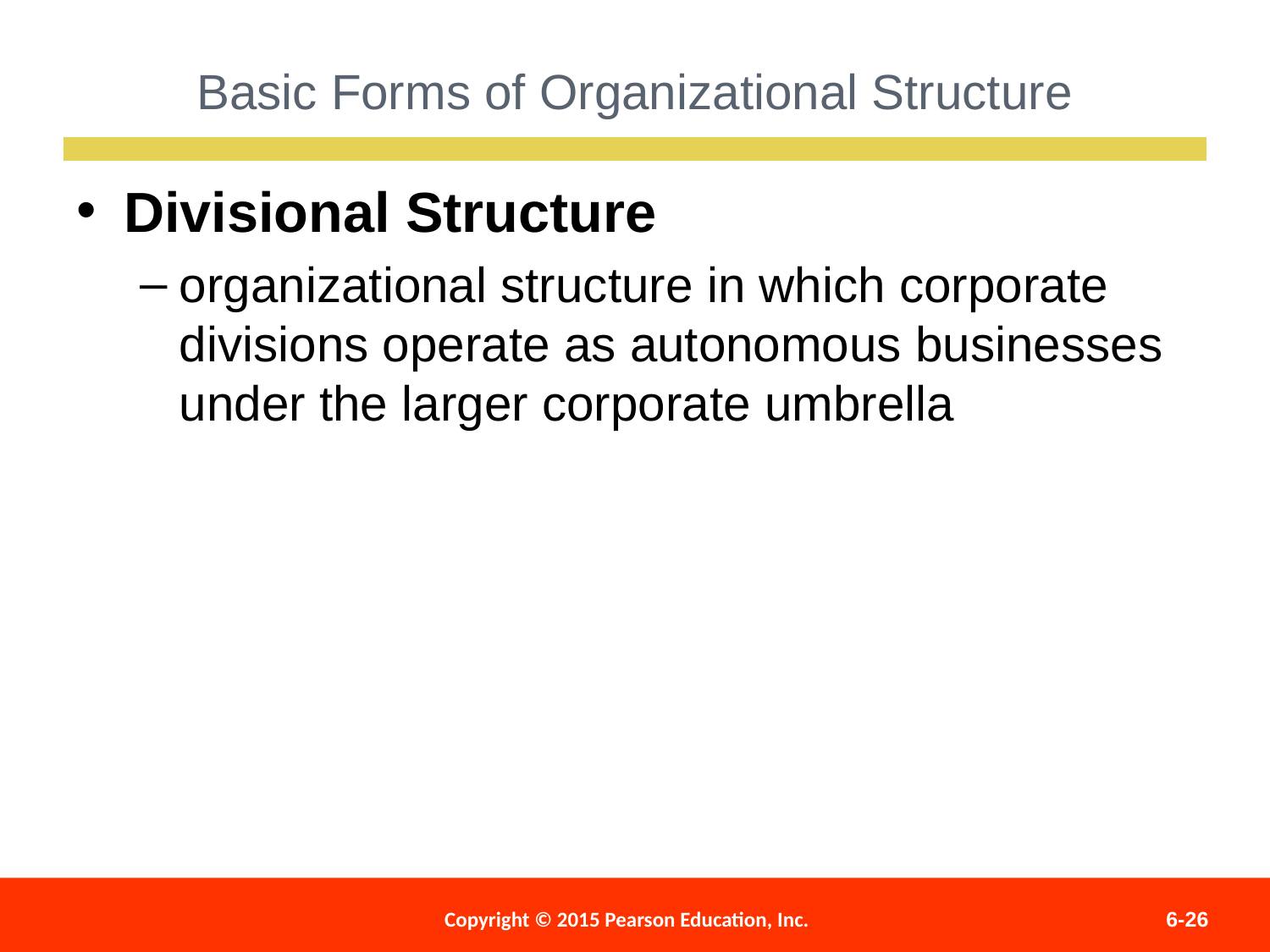

Basic Forms of Organizational Structure
Divisional Structure
organizational structure in which corporate divisions operate as autonomous businesses under the larger corporate umbrella